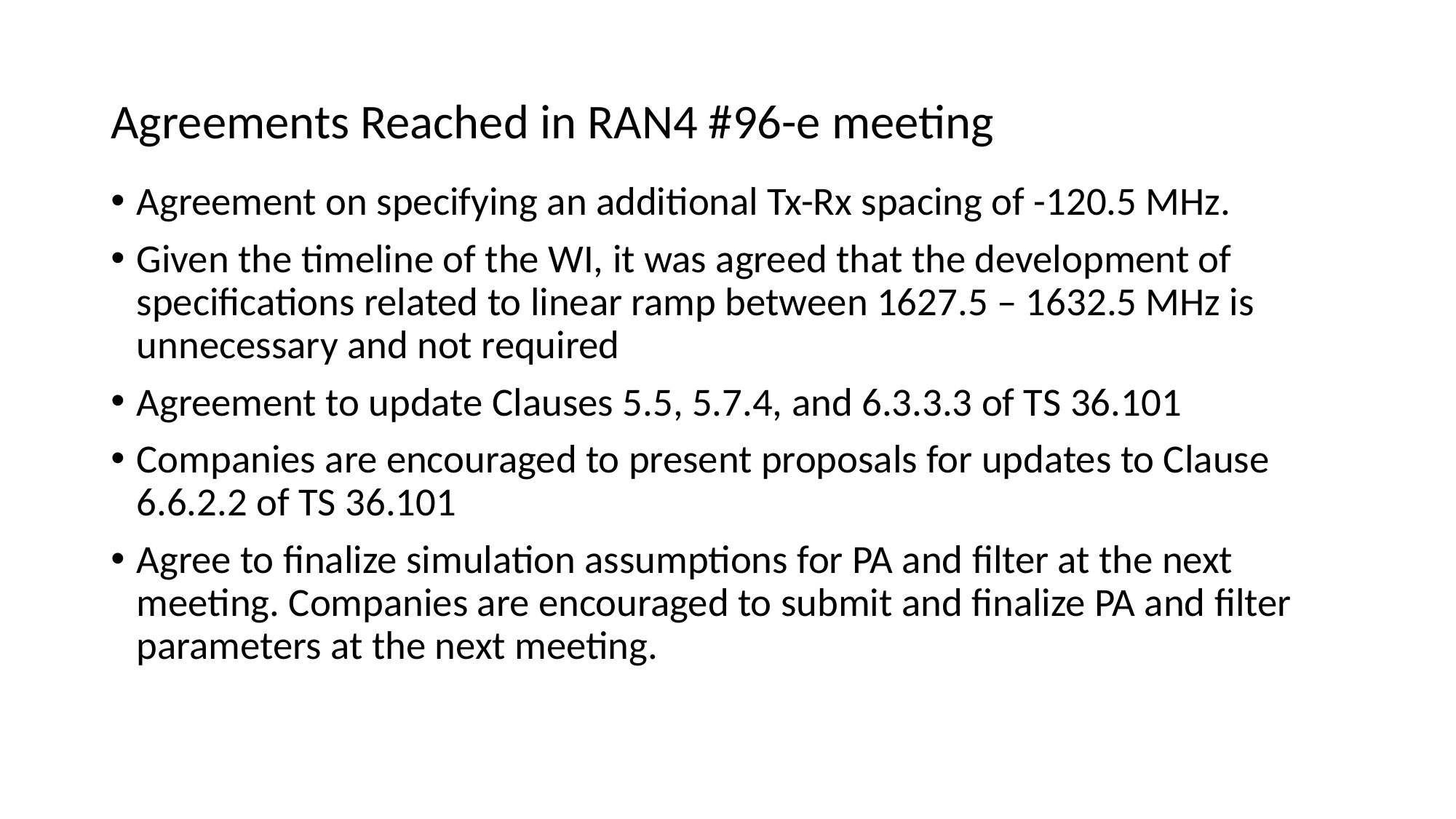

# Agreements Reached in RAN4 #96-e meeting
Agreement on specifying an additional Tx-Rx spacing of -120.5 MHz.
Given the timeline of the WI, it was agreed that the development of specifications related to linear ramp between 1627.5 – 1632.5 MHz is unnecessary and not required
Agreement to update Clauses 5.5, 5.7.4, and 6.3.3.3 of TS 36.101
Companies are encouraged to present proposals for updates to Clause 6.6.2.2 of TS 36.101
Agree to finalize simulation assumptions for PA and filter at the next meeting. Companies are encouraged to submit and finalize PA and filter parameters at the next meeting.